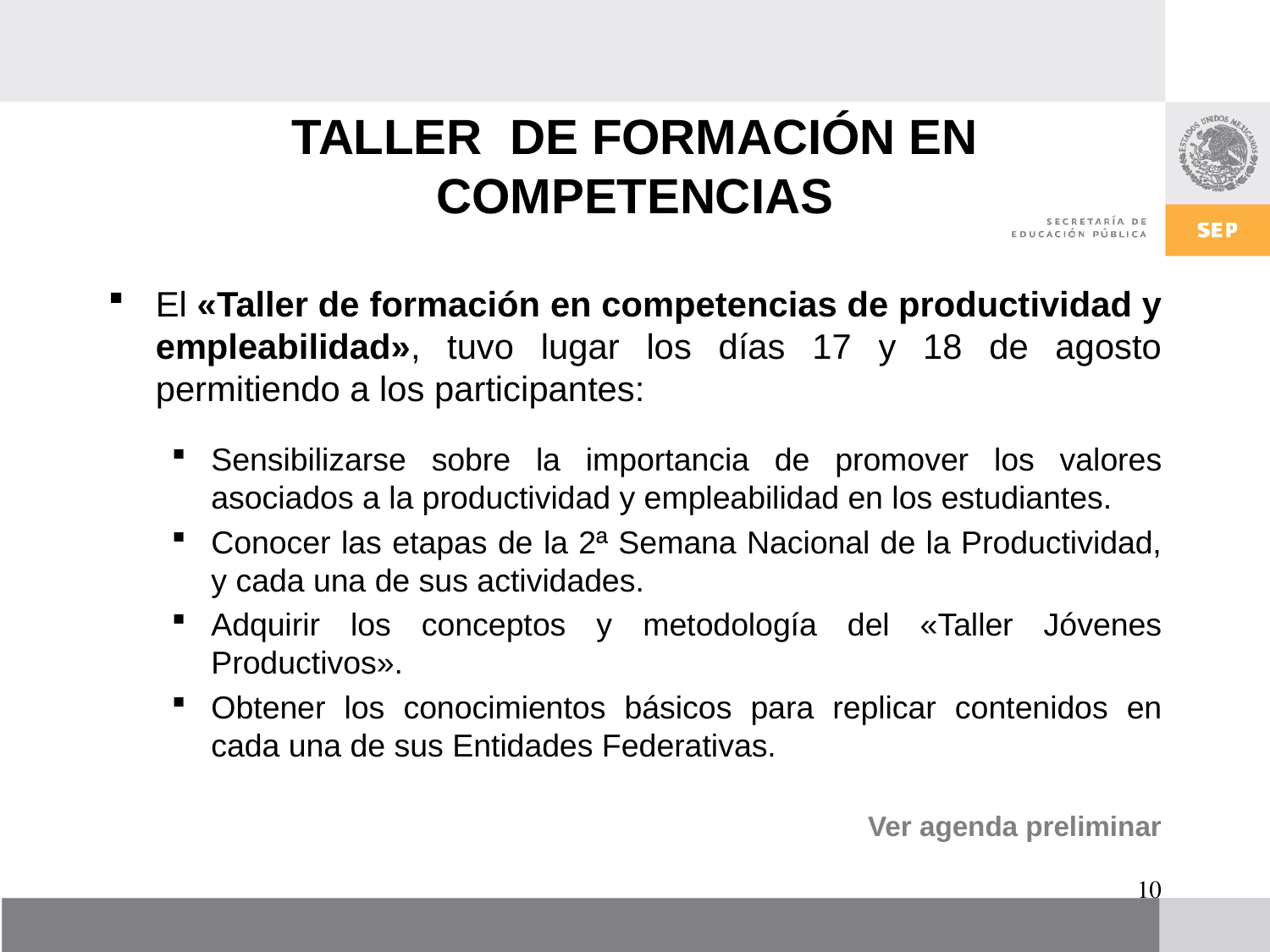

# TALLER  DE FORMACIÓN EN COMPETENCIAS
El «Taller de formación en competencias de productividad y empleabilidad», tuvo lugar los días 17 y 18 de agosto permitiendo a los participantes:

Sensibilizarse sobre la importancia de promover los valores asociados a la productividad y empleabilidad en los estudiantes.
Conocer las etapas de la 2ª Semana Nacional de la Productividad, y cada una de sus actividades.
Adquirir los conceptos y metodología del «Taller Jóvenes Productivos».
Obtener los conocimientos básicos para replicar contenidos en cada una de sus Entidades Federativas.

Ver agenda preliminar
10